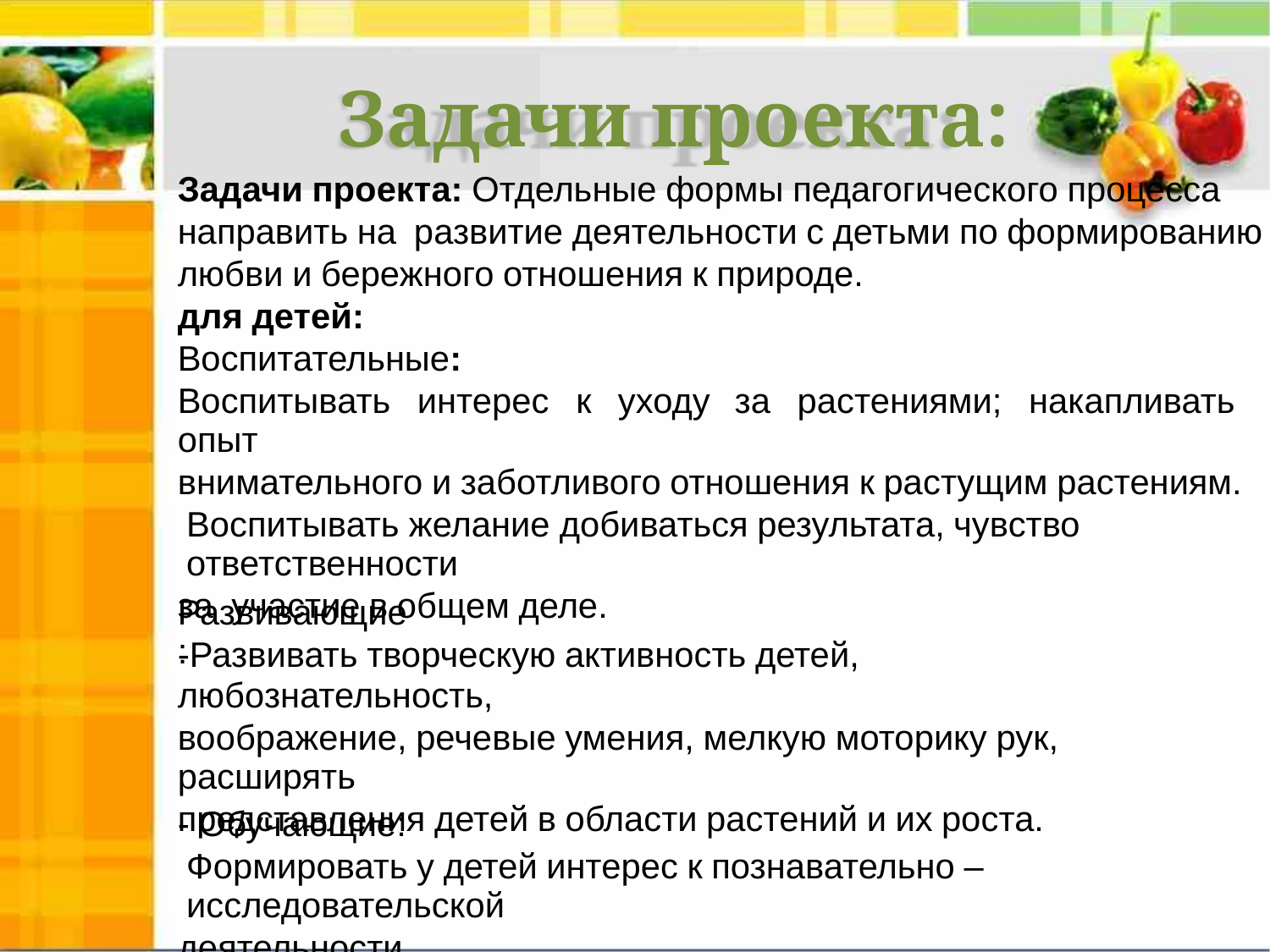

Задачи проекта:
Задачи проекта: Отдельные формы педагогического процесса
направить на развитие деятельности с детьми по формированию
любви и бережного отношения к природе.
для детей:
Воспитательные:
Воспитывать интерес к уходу за растениями; накапливать опыт
внимательного и заботливого отношения к растущим растениям.
Воспитывать желание добиваться результата, чувство ответственности
за участие в общем деле.
Развивающие:
-Развивать творческую активность детей, любознательность,
воображение, речевые умения, мелкую моторику рук, расширять
представления детей в области растений и их роста.
- Обучающие:
Формировать у детей интерес к познавательно – исследовательской
деятельности